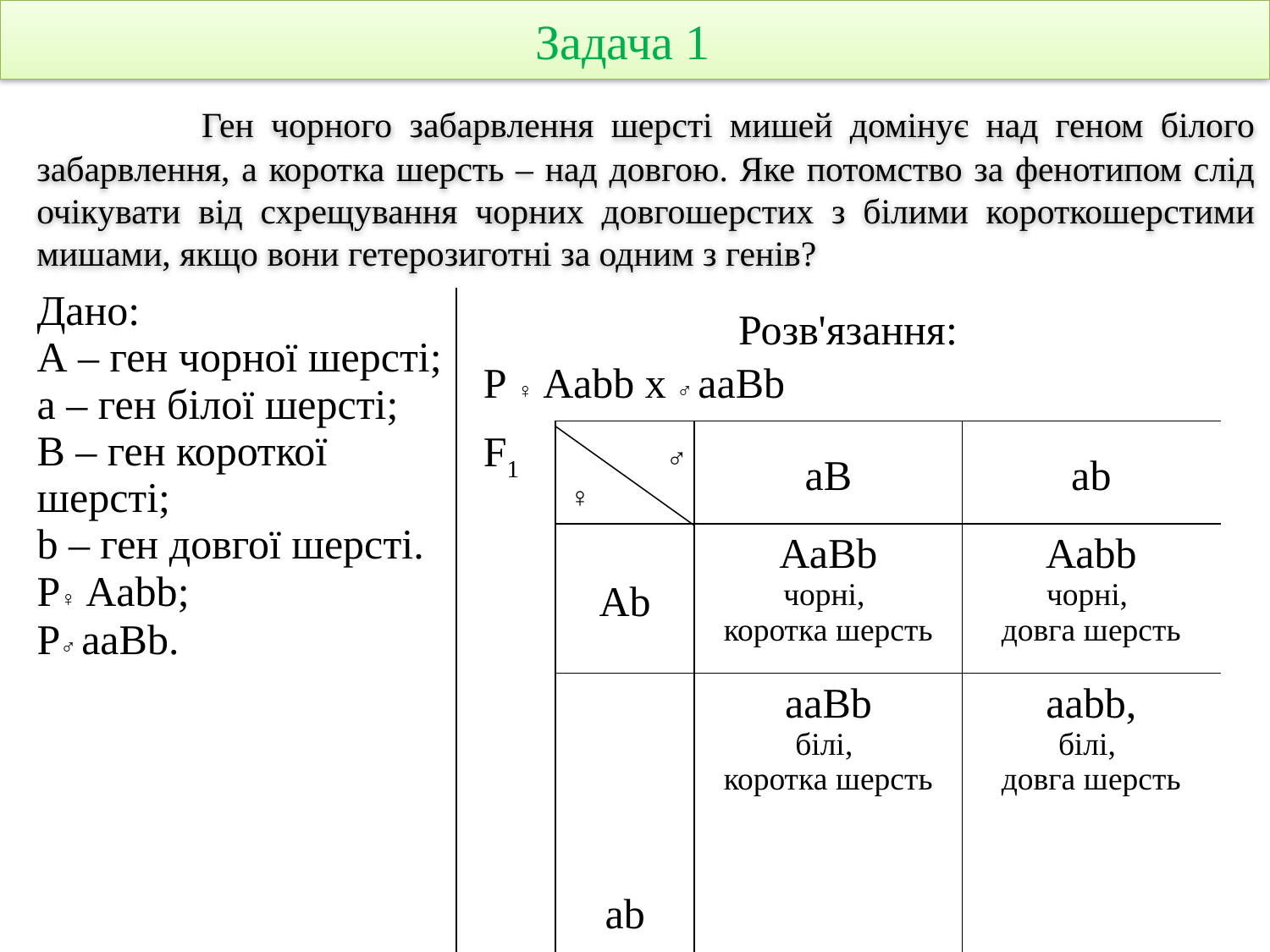

Задача 1
          Ген чорного забарвлення шерсті мишей домінує над геном білого забарвлення, а коротка шерсть – над довгою. Яке потомство за фенотипом слід очікувати від схрещування чорних довгошерстих з білими короткошерстими мишами, якщо вони гетерозиготні за одним з генів?
| Дано: А – ген чорної шерсті; a – ген білої шерсті; B – ген короткої шерсті; b – ген довгої шерсті. Р♀ Ааbb; Р♂ ааВb. |  | Розв'язання: Р ♀ Ааbb х ♂ ааВb |  |  |  |  |
| --- | --- | --- | --- | --- | --- | --- |
|  |  | F1 | ♂ ♀ | аВ | аb |  |
|  |  |  | Аb | АаВb чорні, коротка шерсть | Ааbb чорні, довга шерсть |  |
|  |  |  | аb | ааВb білі, коротка шерсть | ааbb, білі, довга шерсть |  |
| Визначити: F1 – ? (за фенотипом) |  |  |  |  |  |  |
| Відповідь: ¼ чорні, коротка шерсть; ¼ чорні, довга шерсть; ¼ білі, коротка шерсть; ¼ білі, довга шерсть. |  |  |  |  |  |  |